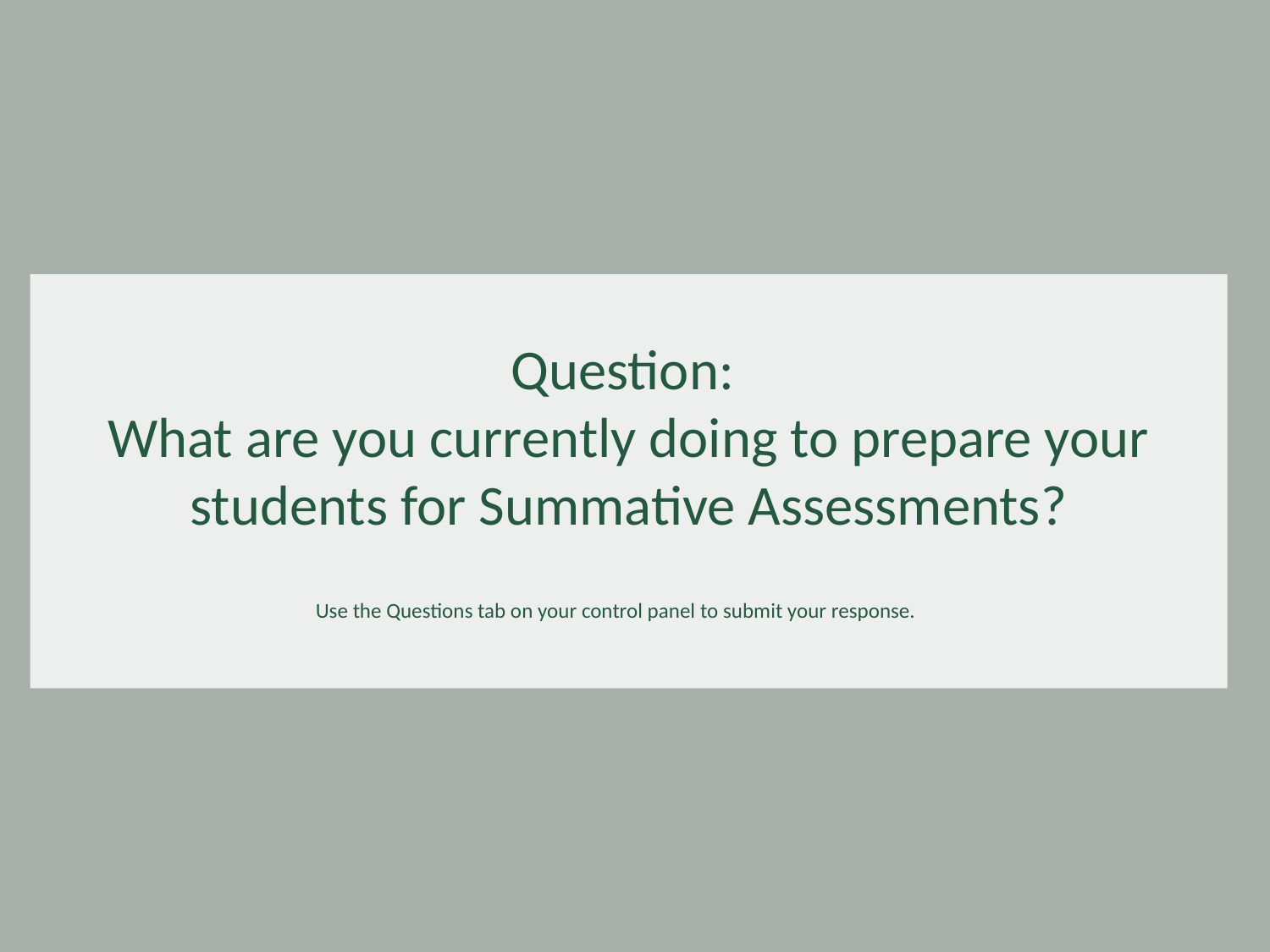

# Question:
What are you currently doing to prepare your students for Summative Assessments?

Use the Questions tab on your control panel to submit your response.